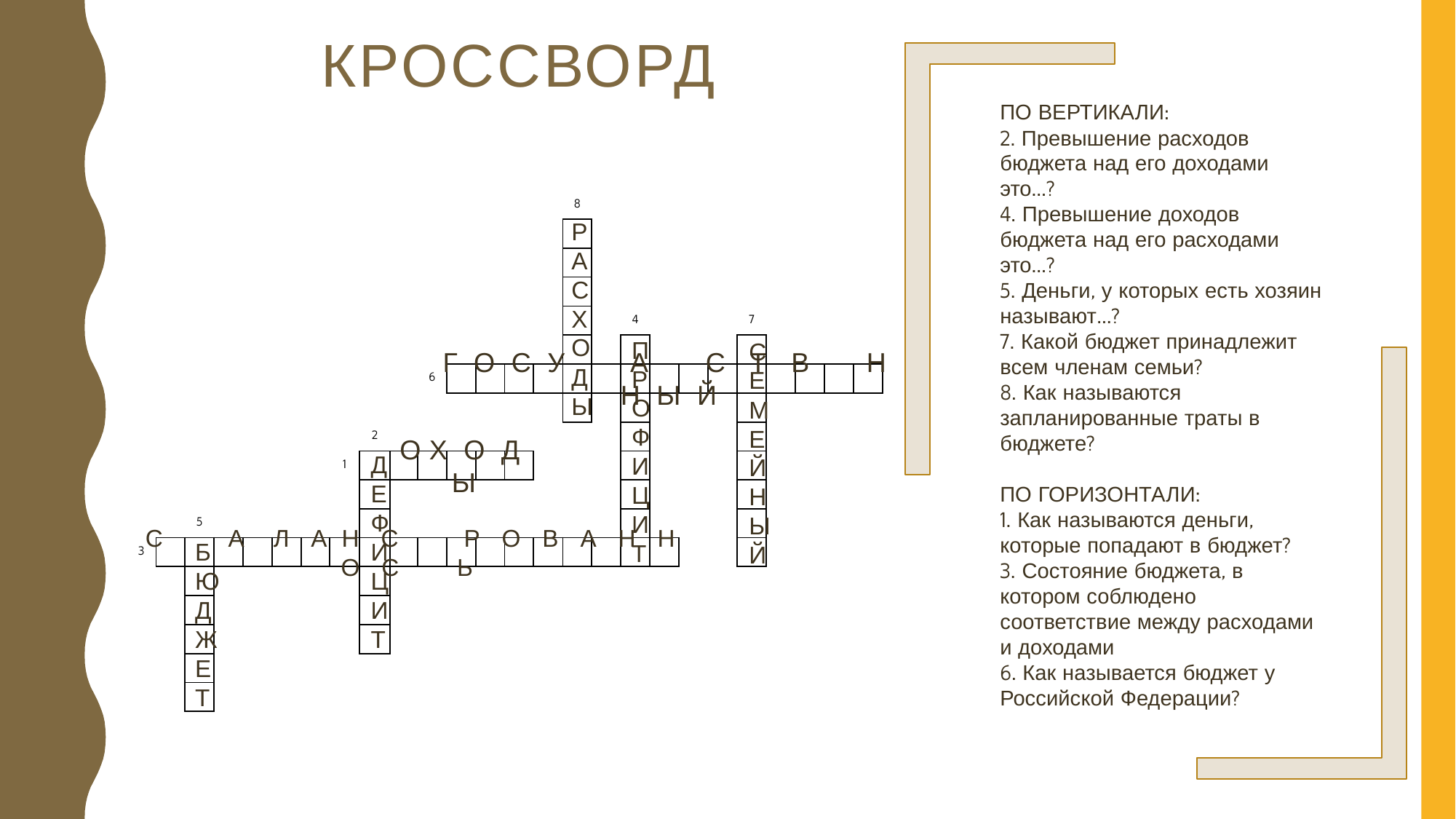

# кроссворд

ПО ВЕРТИКАЛИ:
2. Превышение расходов бюджета над его доходами это…?
4. Превышение доходов бюджета над его расходами это…?
5. Деньги, у которых есть хозяин называют…?
7. Какой бюджет принадлежит всем членам семьи?
8. Как называются запланированные траты в бюджете?

ПО ГОРИЗОНТАЛИ:
1. Как называются деньги, которые попадают в бюджет?
3. Состояние бюджета, в котором соблюдено соответствие между расходами и доходами
6. Как называется бюджет у Российской Федерации?
|  |  |  |  |  |  |  |  |  |  |  |  |  |  |  | 8 |  |  |  |  |  |  |  |  |  |  |
| --- | --- | --- | --- | --- | --- | --- | --- | --- | --- | --- | --- | --- | --- | --- | --- | --- | --- | --- | --- | --- | --- | --- | --- | --- | --- |
|  |  |  |  |  |  |  |  |  |  |  |  |  |  |  |  |  |  |  |  |  |  |  |  |  |  |
|  |  |  |  |  |  |  |  |  |  |  |  |  |  |  |  |  |  |  |  |  |  |  |  |  |  |
|  |  |  |  |  |  |  |  |  |  |  |  |  |  |  |  |  |  |  |  |  |  |  |  |  |  |
|  |  |  |  |  |  |  |  |  |  |  |  |  |  |  |  |  | 4 |  |  |  | 7 |  |  |  |  |
|  |  |  |  |  |  |  |  |  |  |  |  |  |  |  |  |  |  |  |  |  |  |  |  |  |  |
|  |  |  |  |  |  |  |  |  |  | 6 |  |  |  |  |  |  |  |  |  |  |  |  |  |  |  |
|  |  |  |  |  |  |  |  |  |  |  |  |  |  |  |  |  |  |  |  |  |  |  |  |  |  |
|  |  |  |  |  |  |  |  | 2 |  |  |  |  |  |  |  |  |  |  |  |  |  |  |  |  |  |
|  |  |  |  |  |  |  | 1 |  |  |  |  |  |  |  |  |  |  |  |  |  |  |  |  |  |  |
|  |  |  |  |  |  |  |  |  |  |  |  |  |  |  |  |  |  |  |  |  |  |  |  |  |  |
|  |  | 5 |  |  |  |  |  |  |  |  |  |  |  |  |  |  |  |  |  |  |  |  |  |  |  |
| 3 |  |  |  |  |  |  |  |  |  |  |  |  |  |  |  |  |  |  |  |  |  |  |  |  |  |
|  |  |  |  |  |  |  |  |  |  |  |  |  |  |  |  |  |  |  |  |  |  |  |  |  |  |
|  |  |  |  |  |  |  |  |  |  |  |  |  |  |  |  |  |  |  |  |  |  |  |  |  |  |
|  |  |  |  |  |  |  |  |  |  |  |  |  |  |  |  |  |  |  |  |  |  |  |  |  |  |
|  |  |  |  |  |  |  |  |  |  |  |  |  |  |  |  |  |  |  |  |  |  |  |  |  |  |
|  |  |  |  |  |  |  |  |  |  |  |  |  |  |  |  |  |  |  |  |  |  |  |  |  |  |
РАСХОДЫ
ПРОФИЦИТ
СЕМЕЙНЫЙ
Г  О  С  У        А       С   Т   В       Н  Н  Ы  Й
О Х  О  Д  Ы
ДЕФИЦИТ
БЮДЖЕТ
С         А    Л   А  Н   С         Р   О   В   А   Н   Н  О   С        Ь